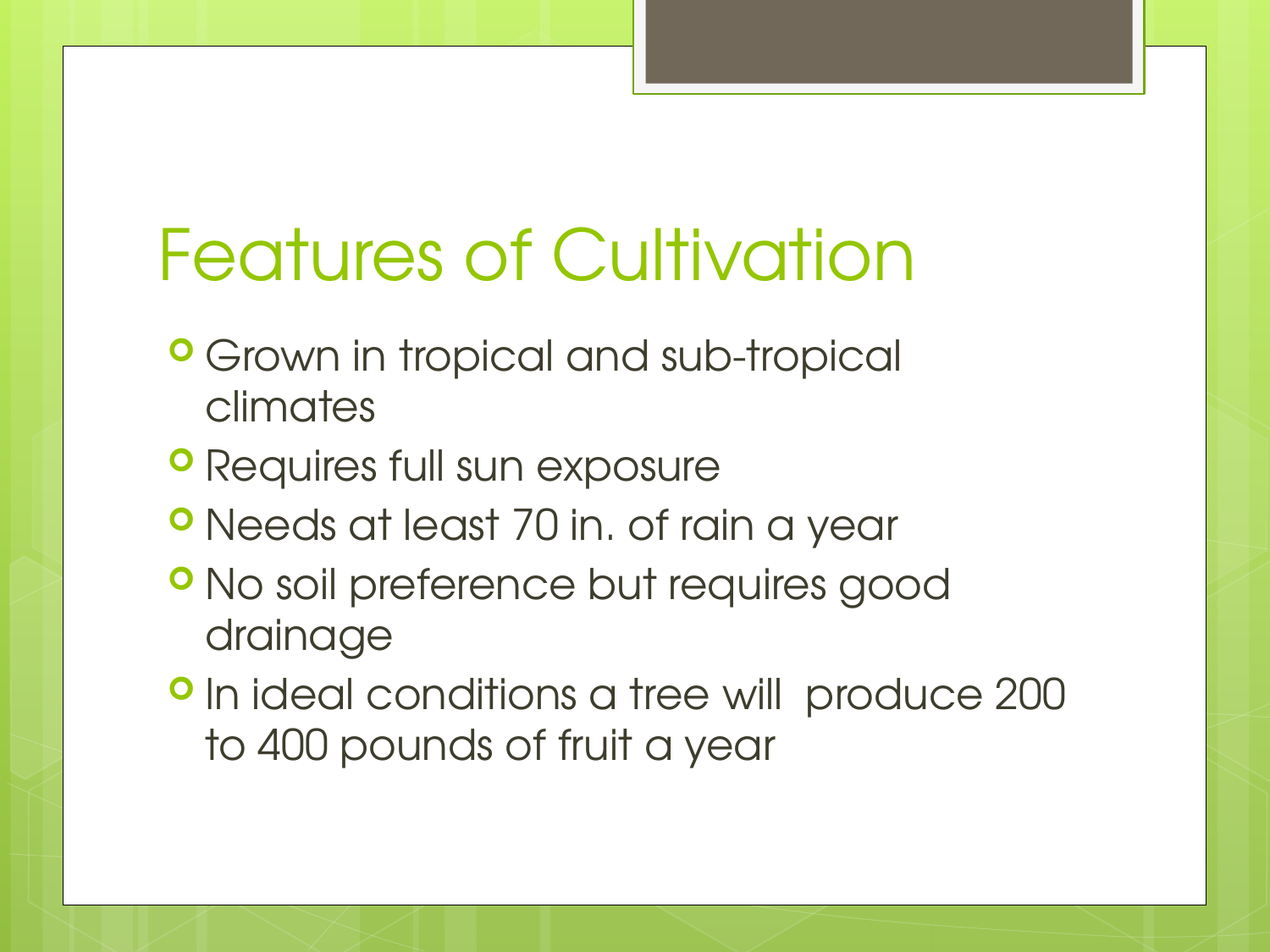

# Features of Cultivation
Grown in tropical and sub-tropical climates
Requires full sun exposure
Needs at least 70 in. of rain a year
No soil preference but requires good drainage
In ideal conditions a tree will  produce 200 to 400 pounds of fruit a year